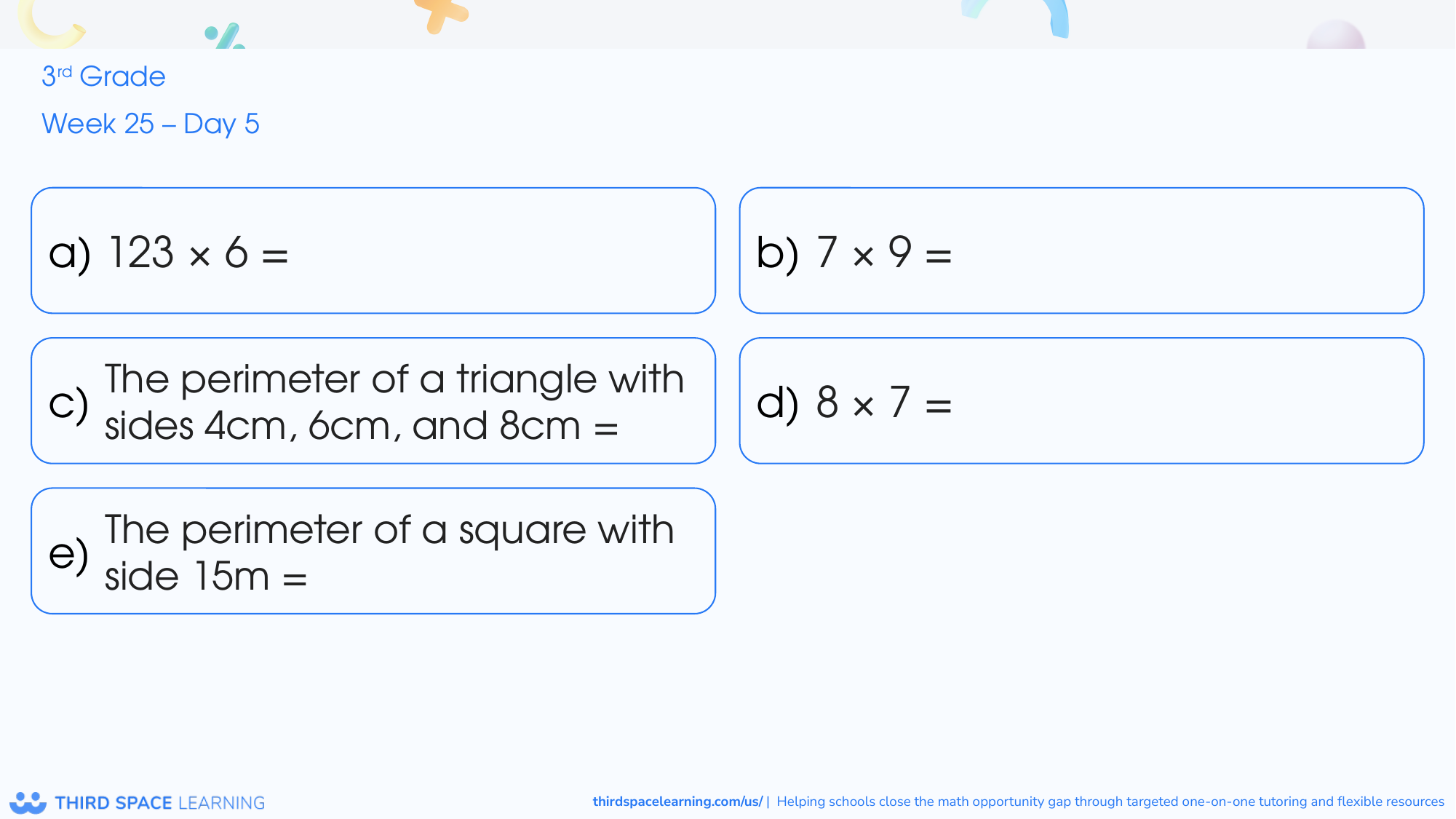

3rd Grade
Week 25 – Day 5
123 × 6 =
7 × 9 =
The perimeter of a triangle with sides 4cm, 6cm, and 8cm =
8 × 7 =
The perimeter of a square with side 15m =